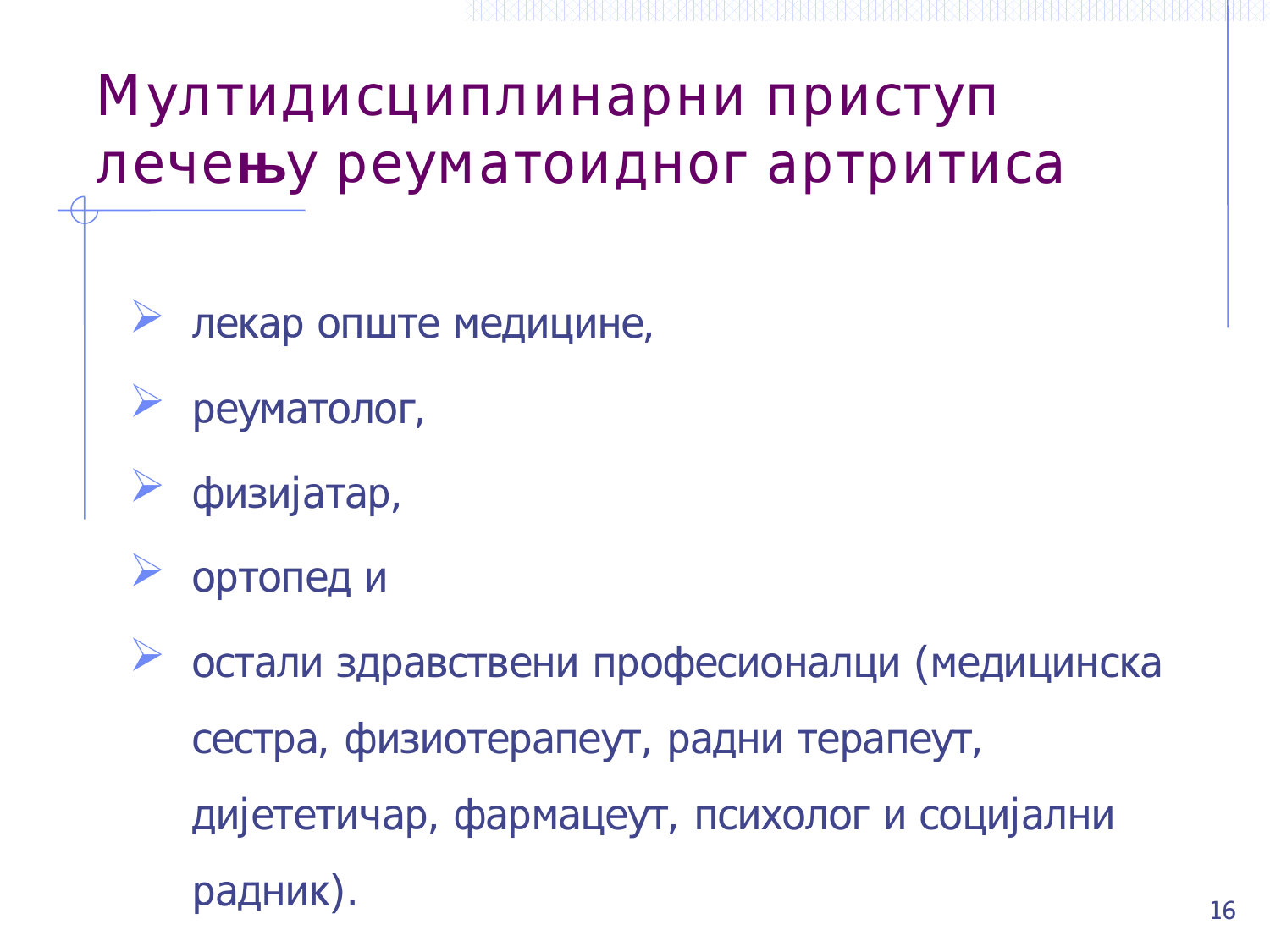

# Мултидисциплинарни приступ лечењу реуматоидног артритиса
лекар опште медицине,
реуматолог,
физијатар,
ортопед и
остали здравствени професионалци (медицинска сестра, физиотерапеут, радни терапеут, дијететичар, фармацеут, психолог и социјални радник).
16